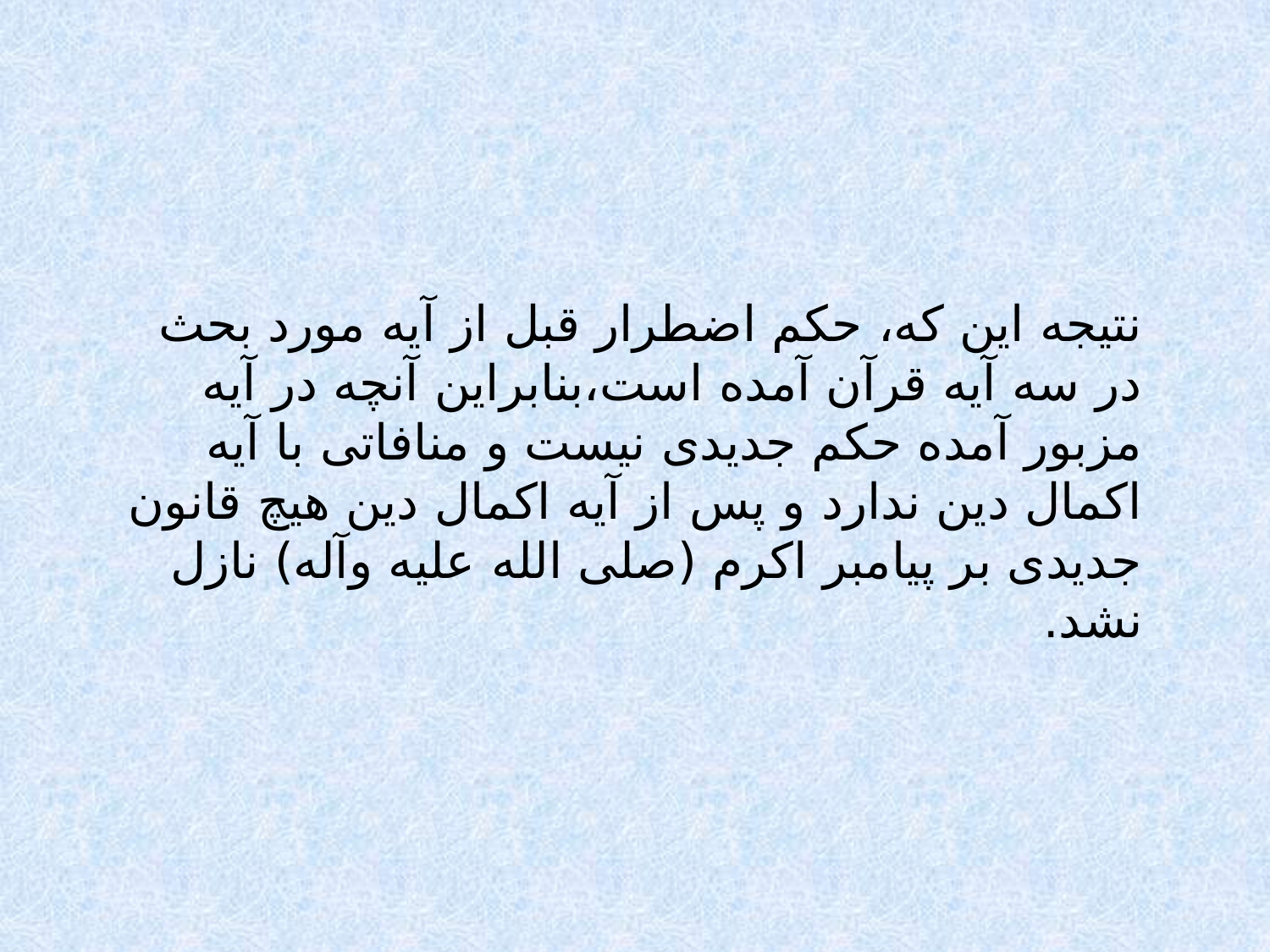

نتيجه اين كه، حكم اضطرار قبل از آيه مورد بحث در سه آيه قرآن آمده است،بنابراين آنچه در آيه مزبور آمده حكم جديدى نيست و منافاتى با آيه اكمال دين ندارد و پس از آيه اكمال دين هيچ قانون جديدى بر پيامبر اكرم (صلى الله عليه وآله) نازل نشد.